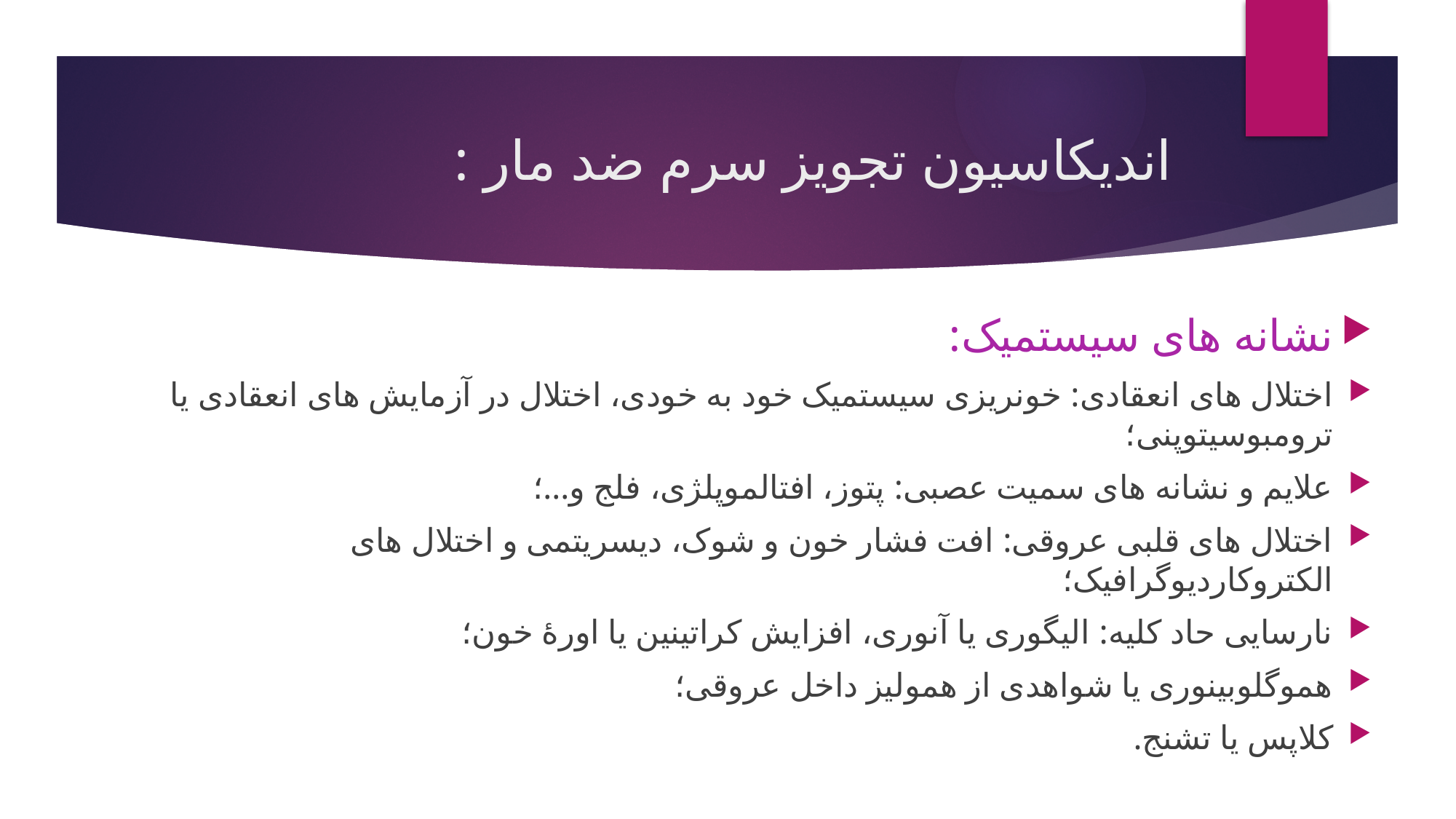

# اندیکاسیون تجویز سرم ضد مار :
نشانه های سیستمیک:
اختلال های انعقادی: خونریزی سیستمیک خود به خودی، اختلال در آزمایش های انعقادی یا ترومبوسیتوپنی؛
علایم و نشانه های سمیت عصبی: پتوز، افتالموپلژی، فلج و...؛
اختلال های قلبی عروقی: افت فشار خون و شوک، دیسریتمی و اختلال های الکتروکاردیوگرافیک؛
نارسایی حاد کلیه: الیگوری یا آنوری، افزایش کراتینین یا اورۀ خون؛
هموگلوبینوری یا شواهدی از همولیز داخل عروقی؛
کلاپس یا تشنج.